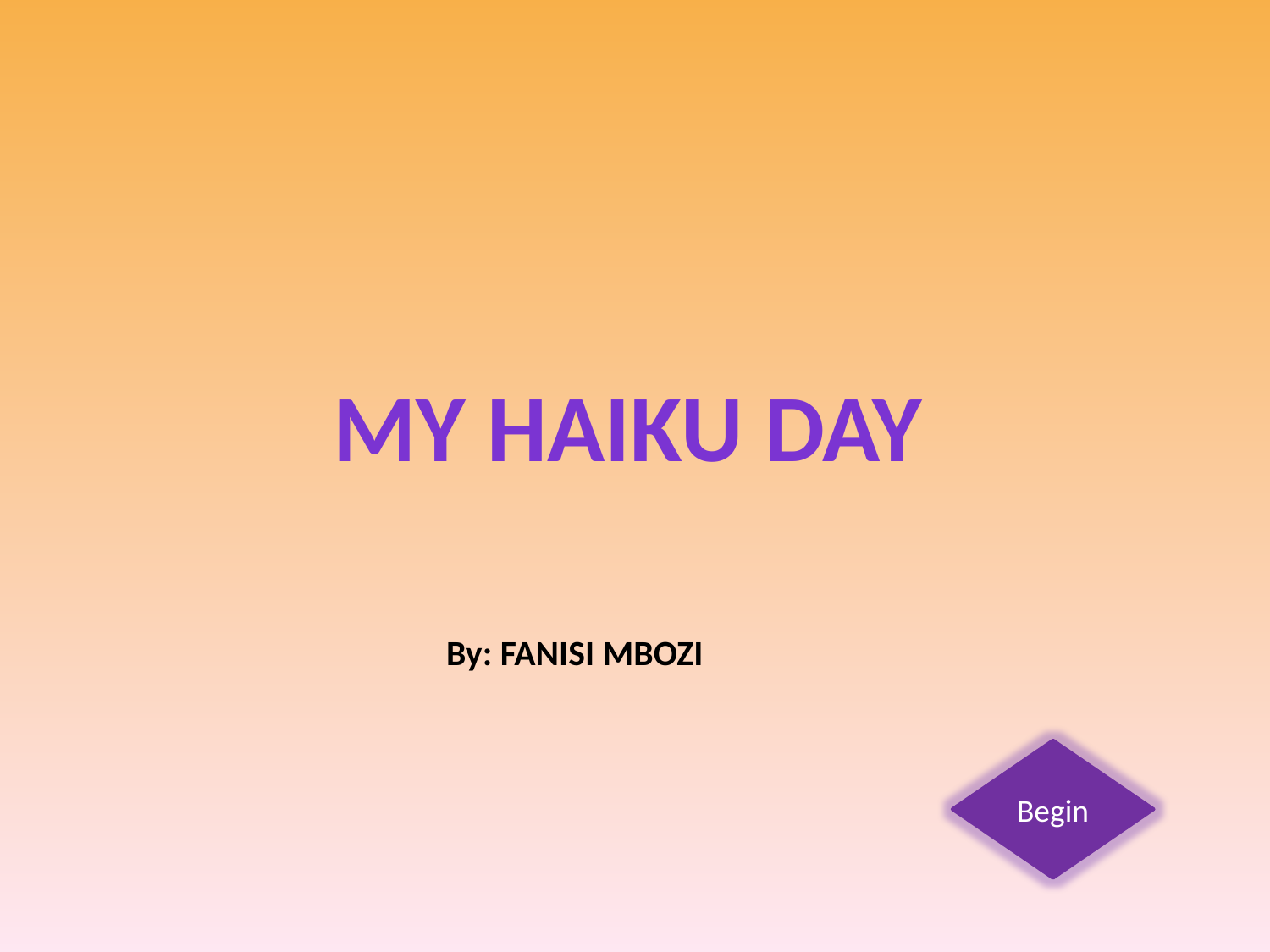

My Haiku Day
By: FANISI MBOZI
Begin